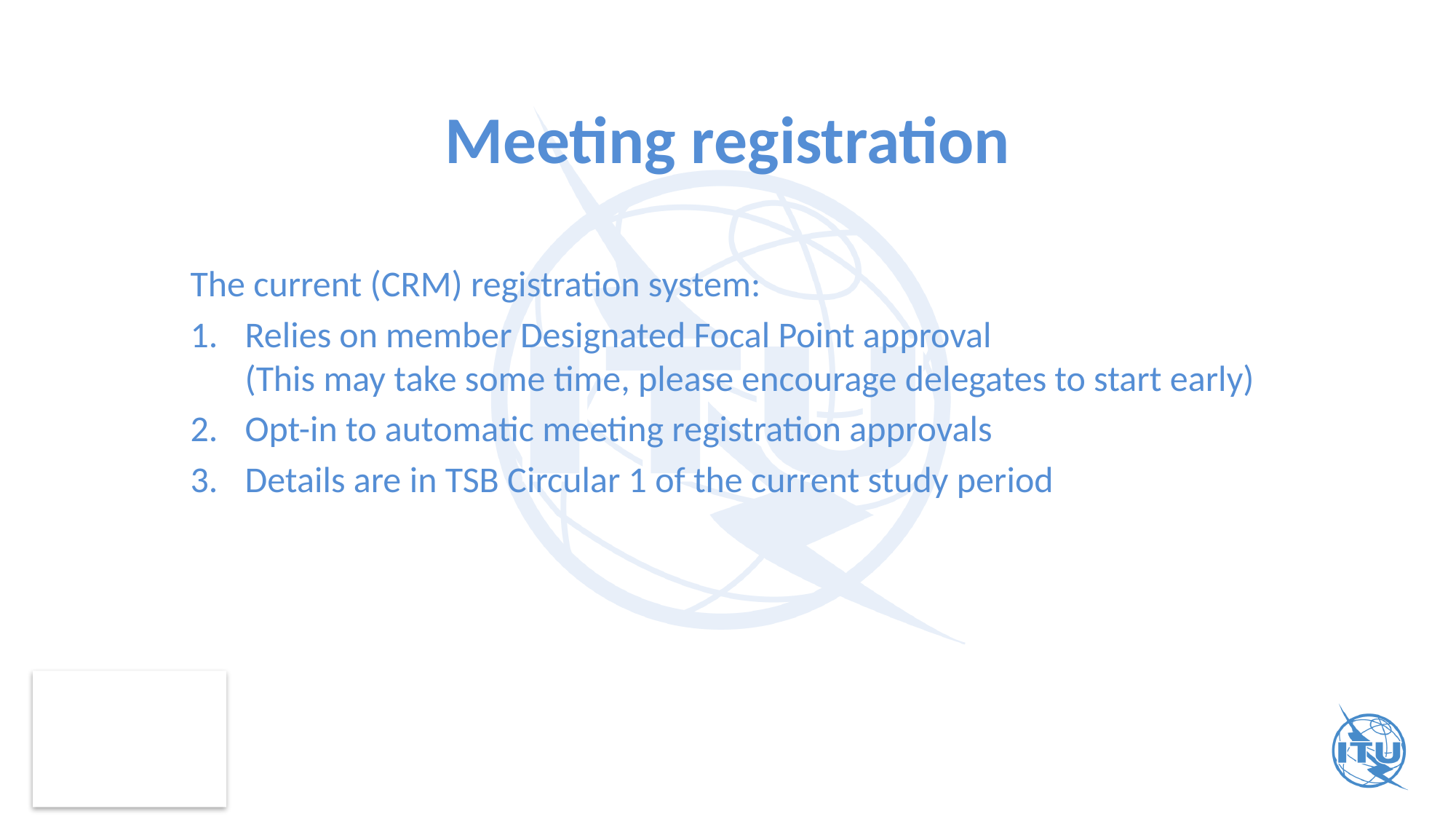

# Meeting registration
The current (CRM) registration system:
Relies on member Designated Focal Point approval
(This may take some time, please encourage delegates to start early)
Opt-in to automatic meeting registration approvals
Details are in TSB Circular 1 of the current study period